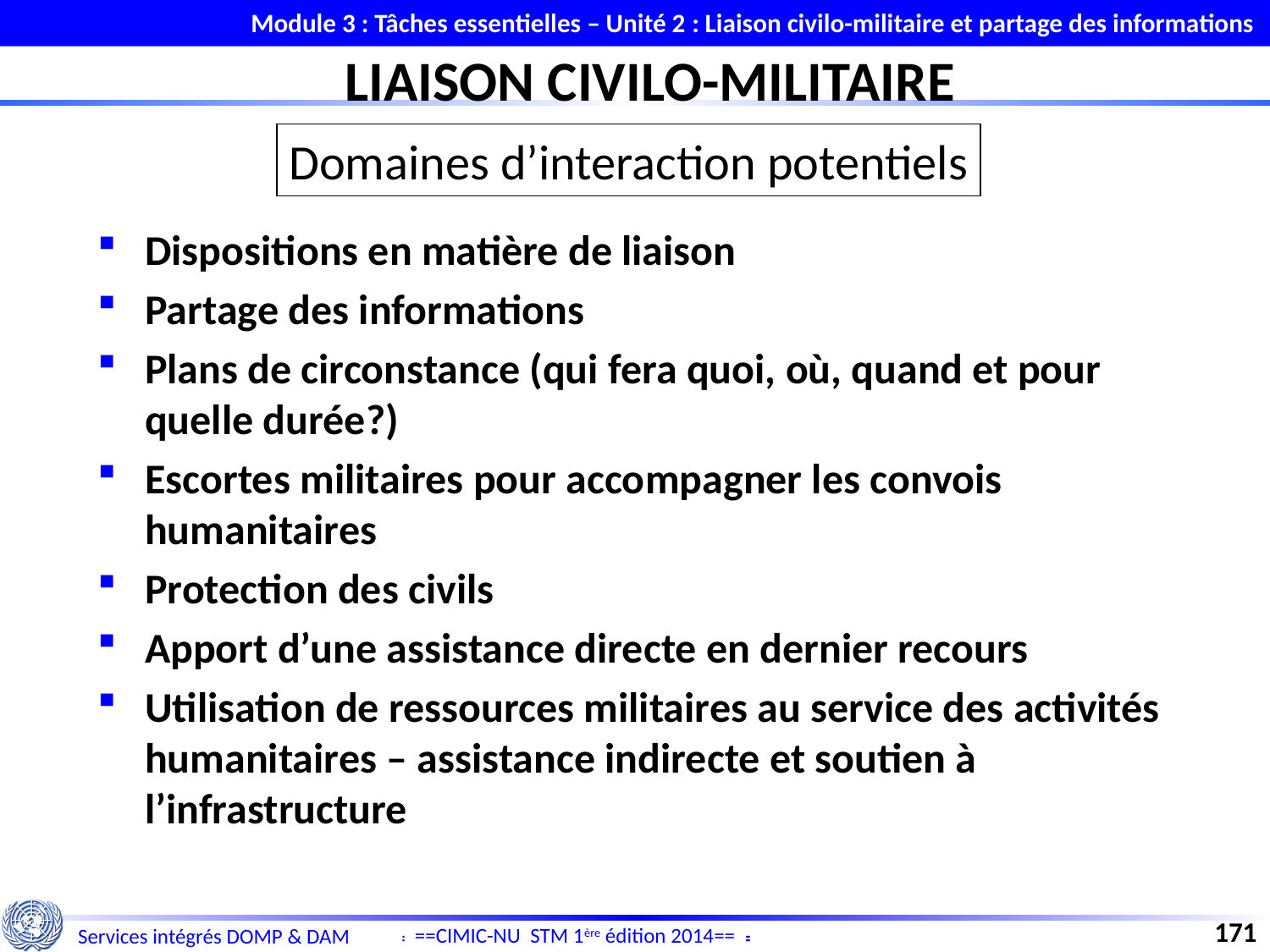

Module 3 : Tâches essentielles – Unité 2 : Liaison civilo-militaire et partage des informations
LIAISON CIVILO-MILITAIRE
Domaines d’interaction potentiels
Dispositions en matière de liaison
Partage des informations
Plans de circonstance (qui fera quoi, où, quand et pour quelle durée?)
Escortes militaires pour accompagner les convois humanitaires
Protection des civils
Apport d’une assistance directe en dernier recours
Utilisation de ressources militaires au service des activités humanitaires – assistance indirecte et soutien à l’infrastructure

171
==CIMIC-NU  STM 1ère édition 2014==
Services intégrés DOMP & DAM